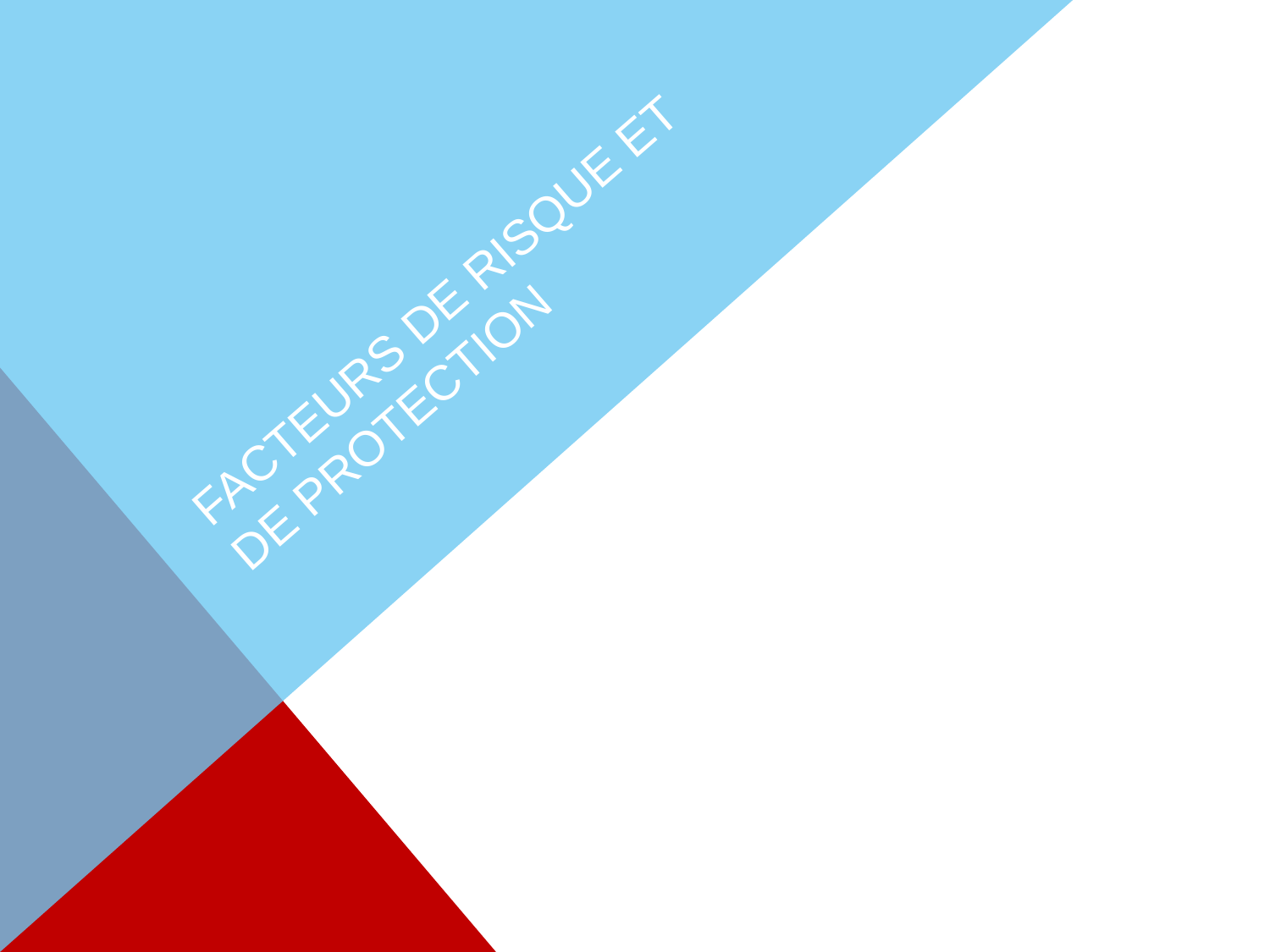

# Facteurs de risque et de protection